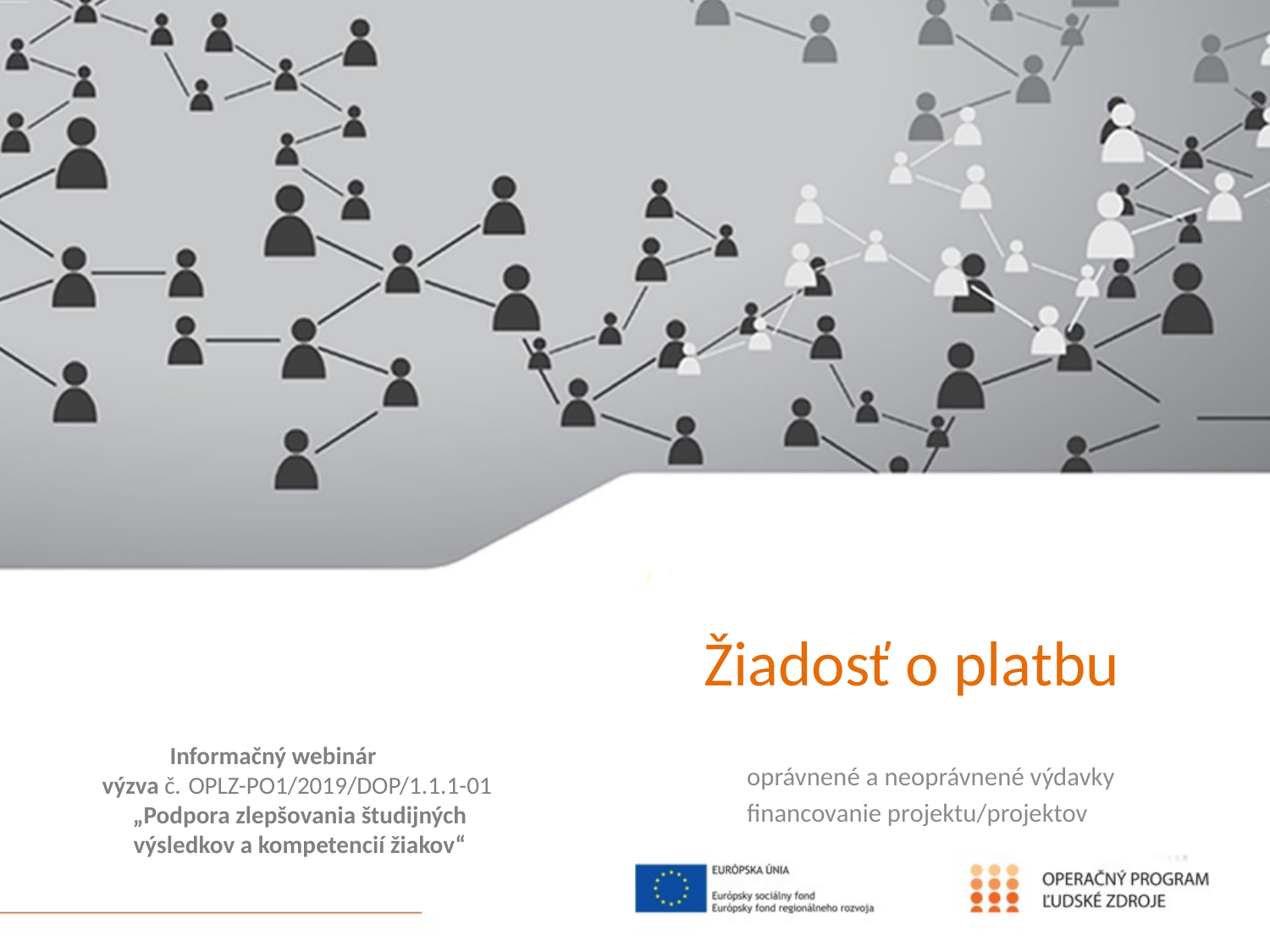

# Žiadosť o platbu
               Informačný webinár
výzva č. OPLZ-PO1/2019/DOP/1.1.1-01
„Podpora zlepšovania študijných výsledkov a kompetencií žiakov“

oprávnené a neoprávnené výdavky
financovanie projektu/projektov